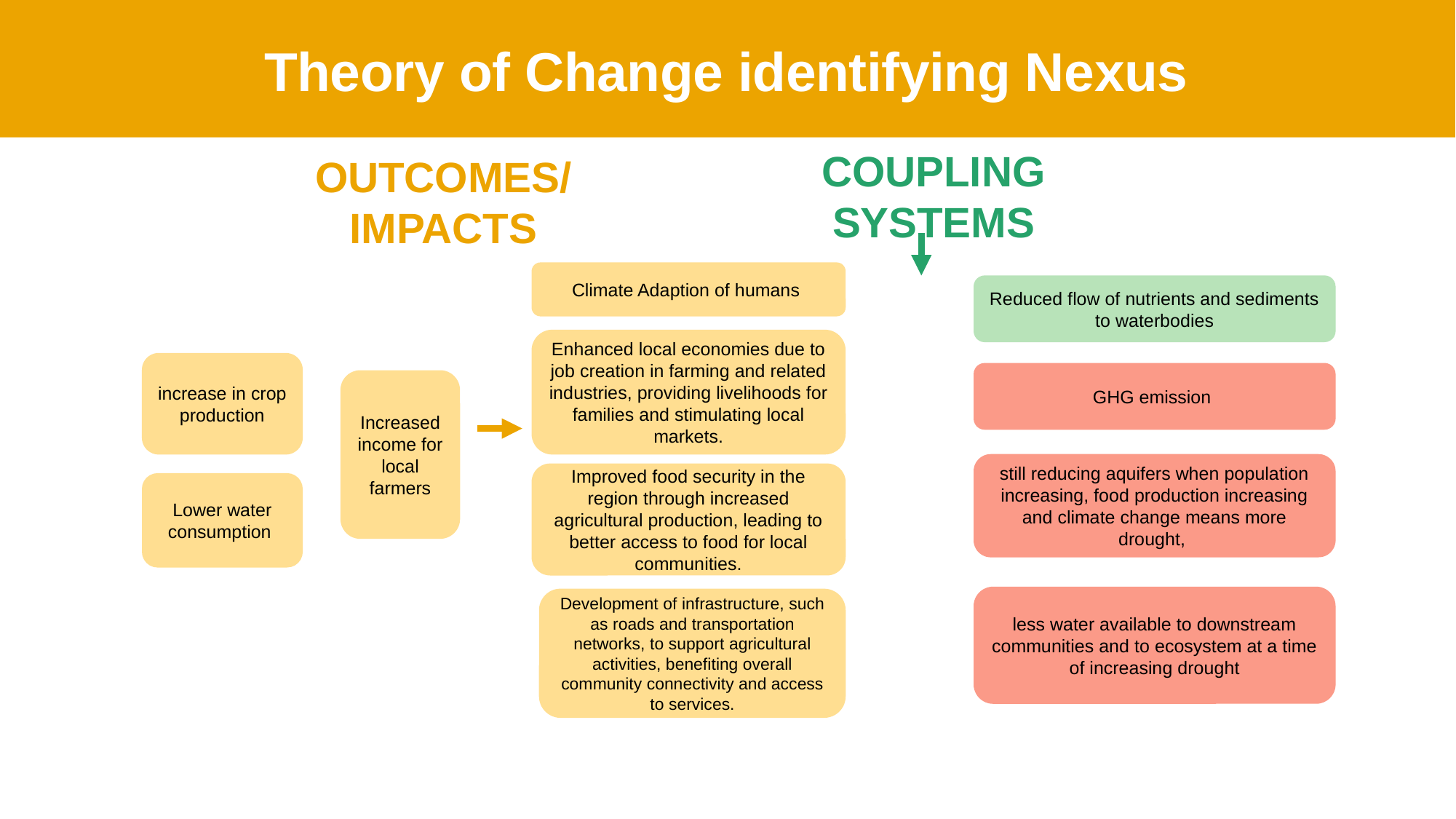

# Theory of Change identifying Nexus
Coupling Systems
Outcomes/ Impacts
Climate Adaption of humans
Reduced flow of nutrients and sediments to waterbodies
Enhanced local economies due to job creation in farming and related industries, providing livelihoods for families and stimulating local markets.
increase in crop production
GHG emission
Increased income for local farmers
still reducing aquifers when population increasing, food production increasing and climate change means more drought,
Improved food security in the region through increased agricultural production, leading to better access to food for local communities.
Lower water consumption
less water available to downstream communities and to ecosystem at a time of increasing drought
Development of infrastructure, such as roads and transportation networks, to support agricultural activities, benefiting overall community connectivity and access to services.